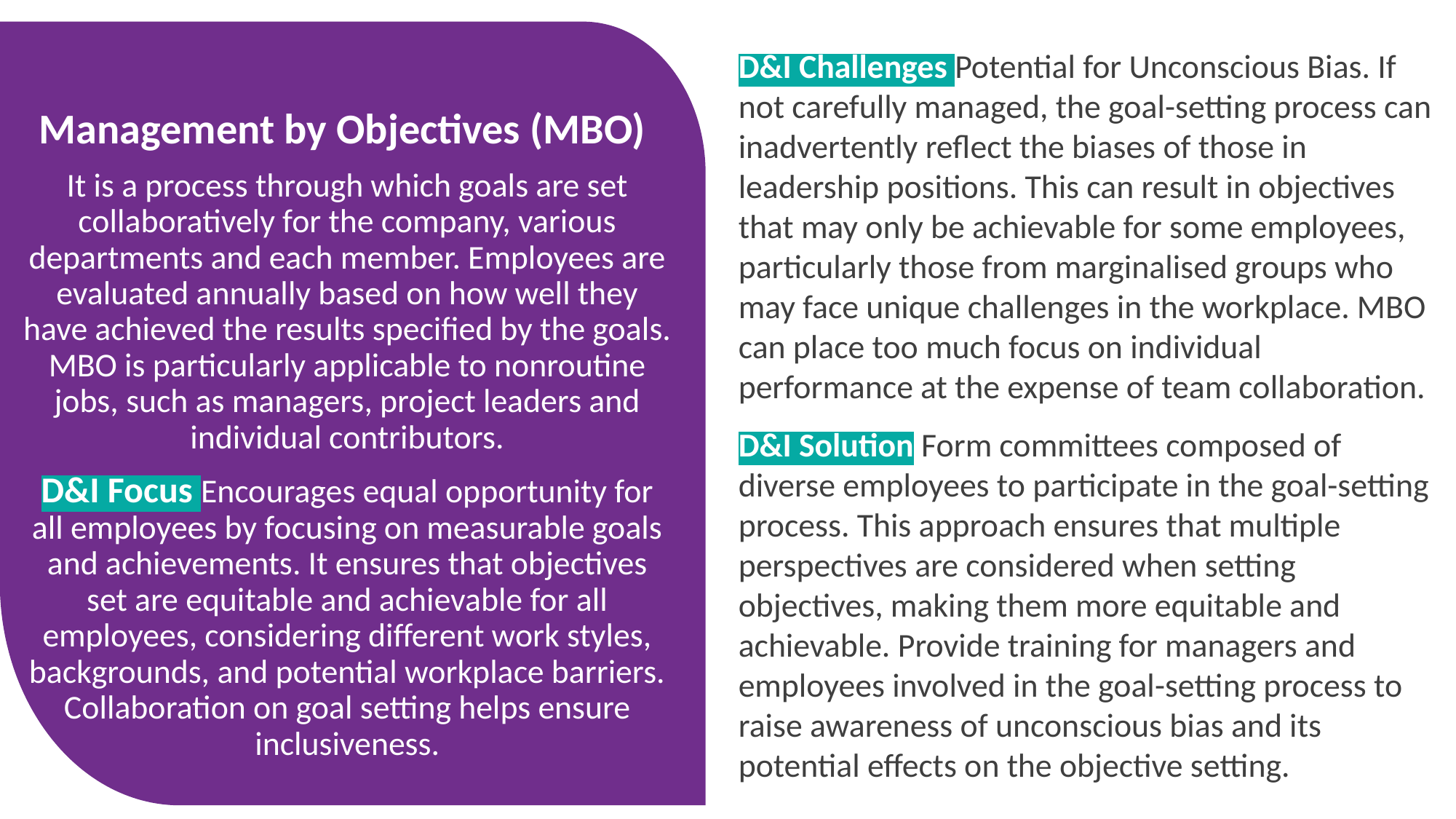

D&I Challenges Potential for Unconscious Bias. If not carefully managed, the goal-setting process can inadvertently reflect the biases of those in leadership positions. This can result in objectives that may only be achievable for some employees, particularly those from marginalised groups who may face unique challenges in the workplace. MBO can place too much focus on individual performance at the expense of team collaboration.

D&I Solution Form committees composed of diverse employees to participate in the goal-setting process. This approach ensures that multiple perspectives are considered when setting objectives, making them more equitable and achievable. Provide training for managers and employees involved in the goal-setting process to raise awareness of unconscious bias and its potential effects on the objective setting.
Management by Objectives (MBO)
It is a process through which goals are set collaboratively for the company, various departments and each member. Employees are evaluated annually based on how well they have achieved the results specified by the goals. MBO is particularly applicable to nonroutine jobs, such as managers, project leaders and individual contributors.
D&I Focus Encourages equal opportunity for all employees by focusing on measurable goals and achievements. It ensures that objectives set are equitable and achievable for all employees, considering different work styles, backgrounds, and potential workplace barriers. Collaboration on goal setting helps ensure inclusiveness.